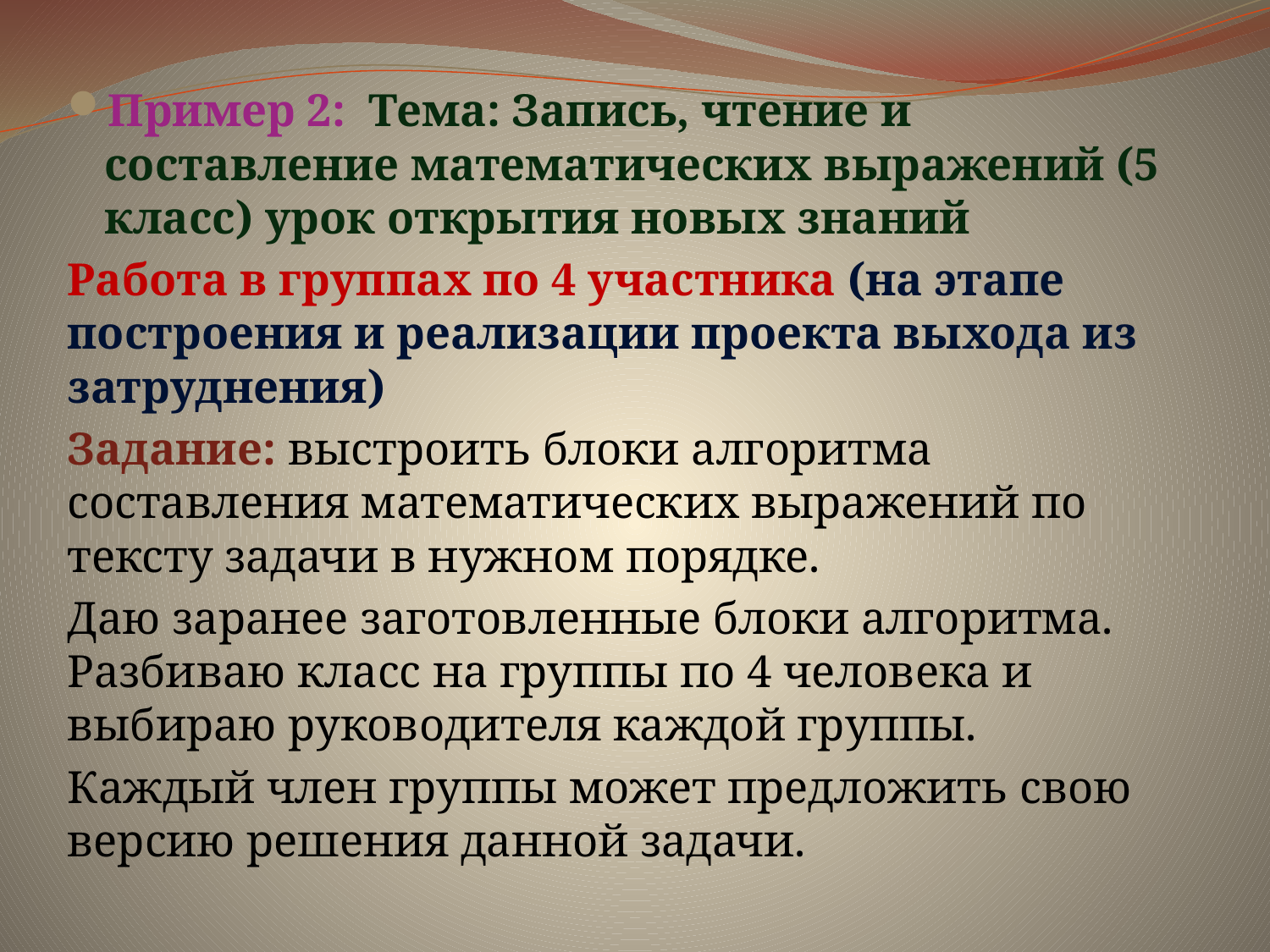

Пример 2:  Тема: Запись, чтение и составление математических выражений (5 класс) урок открытия новых знаний
Работа в группах по 4 участника (на этапе построения и реализации проекта выхода из затруднения)
Задание: выстроить блоки алгоритма составления математических выражений по тексту задачи в нужном порядке.
Даю заранее заготовленные блоки алгоритма. Разбиваю класс на группы по 4 человека и выбираю руководителя каждой группы.
Каждый член группы может предложить свою версию решения данной задачи.